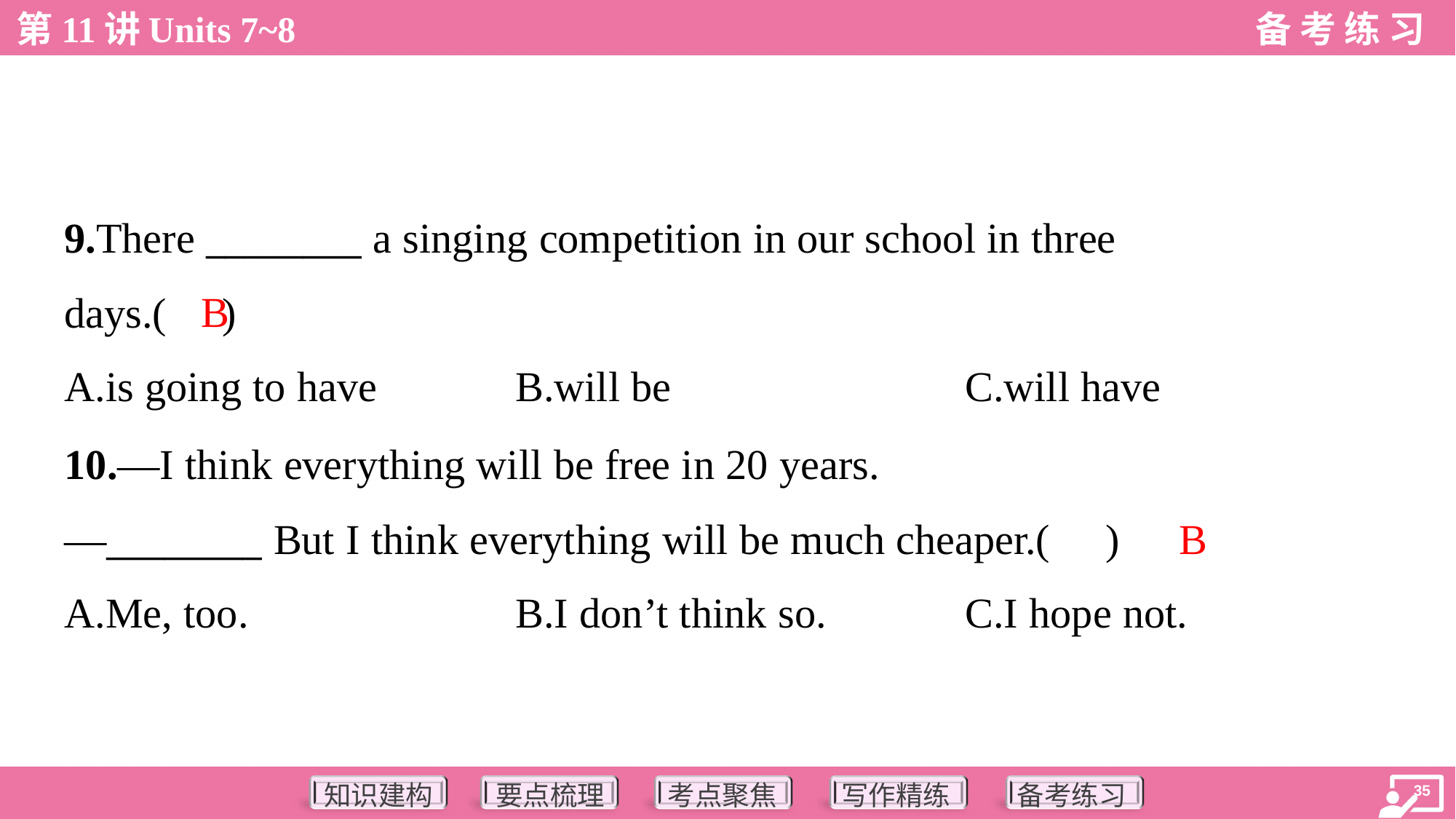

9.There ________ a singing competition in our school in three
days.(     )
B
A.is going to have	B.will be	C.will have
10.—I think everything will be free in 20 years.
—________ But I think everything will be much cheaper.(     )
B
A.Me, too.	B.I don’t think so.	C.I hope not.